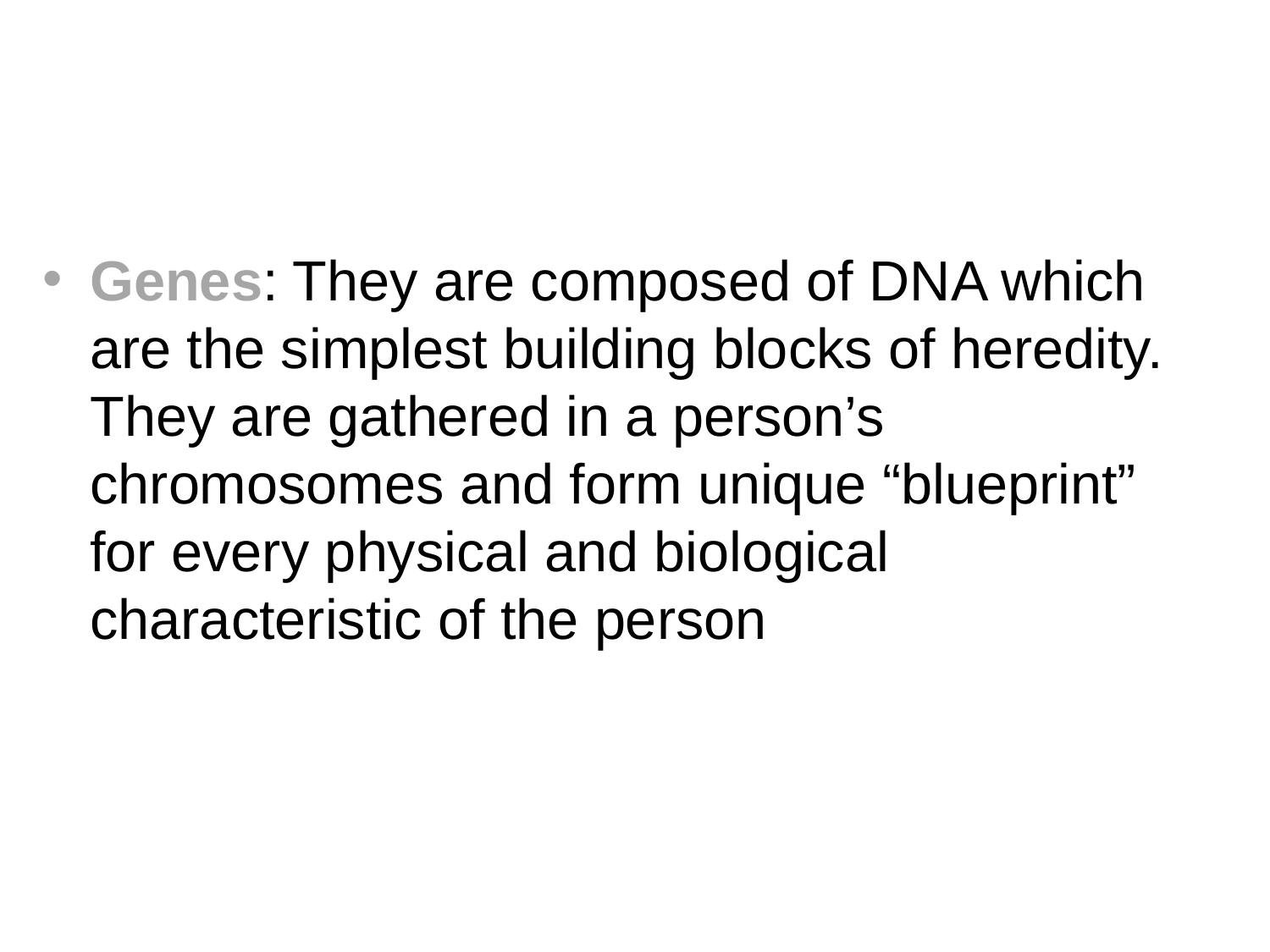

Genes: They are composed of DNA which are the simplest building blocks of heredity. They are gathered in a person’s chromosomes and form unique “blueprint” for every physical and biological characteristic of the person